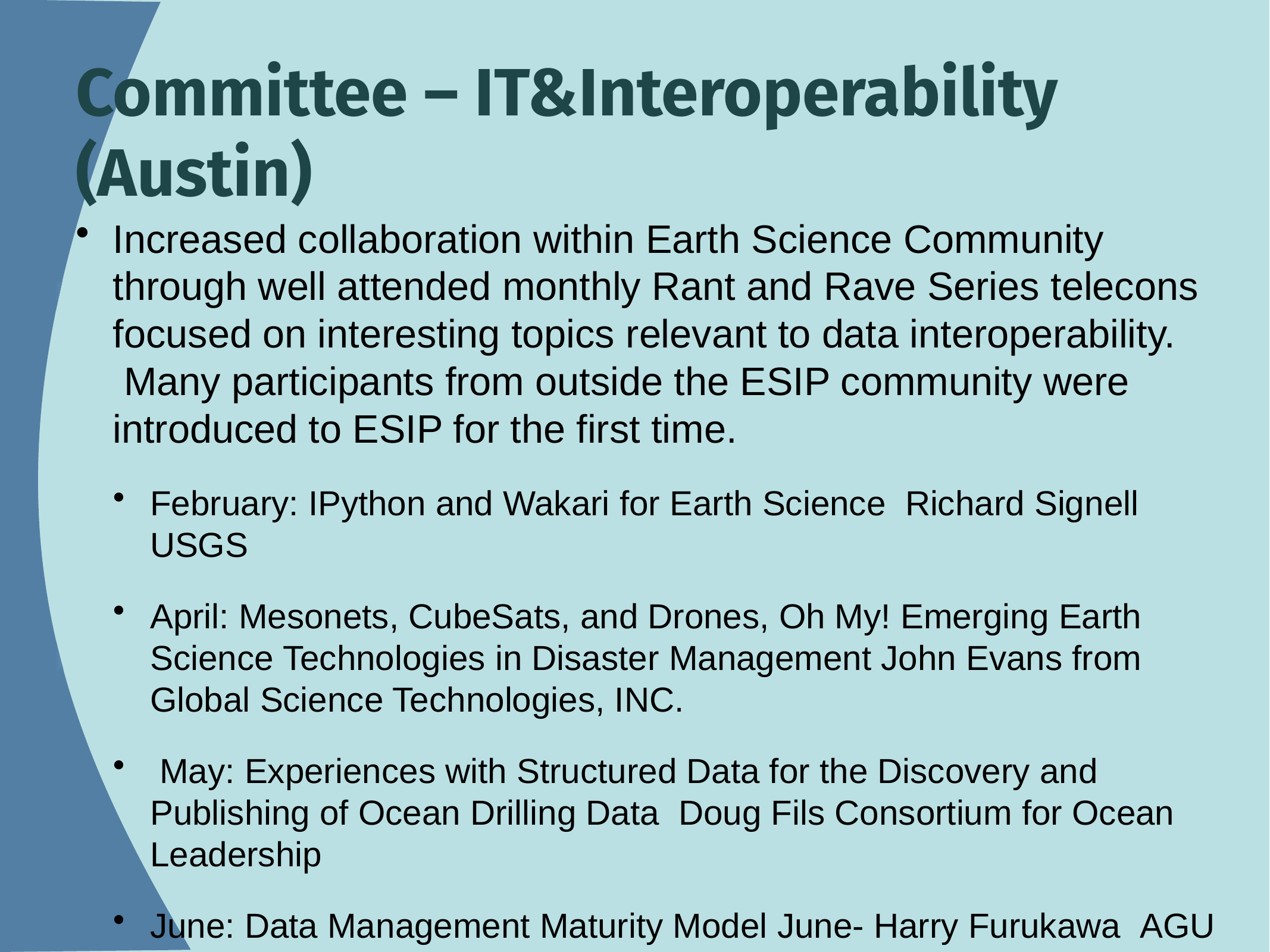

# Committee – IT&Interoperability (Austin)
Increased collaboration within Earth Science Community through well attended monthly Rant and Rave Series telecons focused on interesting topics relevant to data interoperability.  Many participants from outside the ESIP community were introduced to ESIP for the first time.
February: IPython and Wakari for Earth Science  Richard Signell USGS
April: Mesonets, CubeSats, and Drones, Oh My! Emerging Earth Science Technologies in Disaster Management John Evans from Global Science Technologies, INC.
 May: Experiences with Structured Data for the Discovery and Publishing of Ocean Drilling Data  Doug Fils Consortium for Ocean Leadership
June: Data Management Maturity Model June- Harry Furukawa  AGU